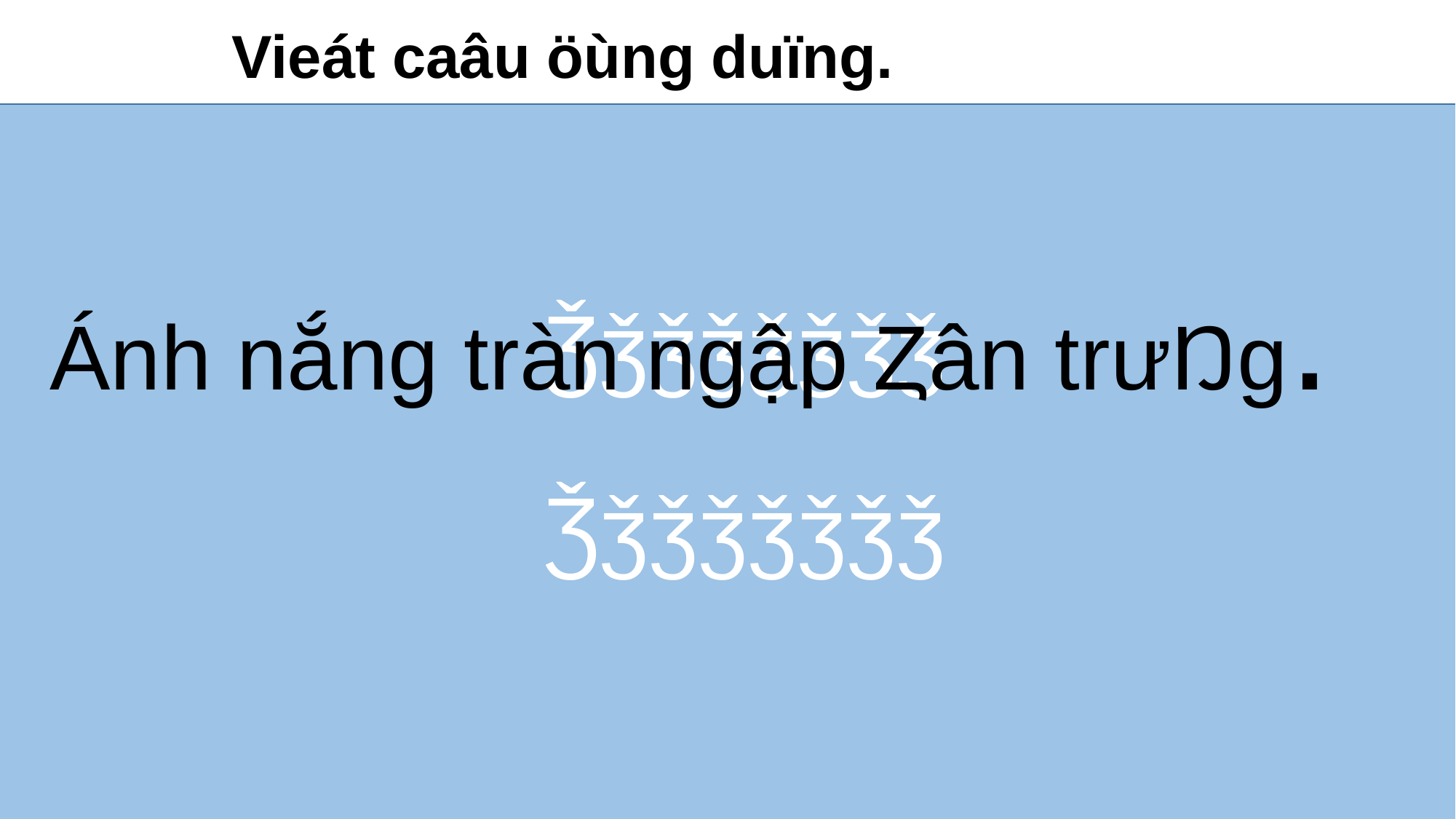

Vieát caâu öùng duïng.

Ǯǯǯǯǯǯǯǯ

Ǯǯǯǯǯǯǯǯ

Ánh nắng tràn ngập Ȥân trưŊg.